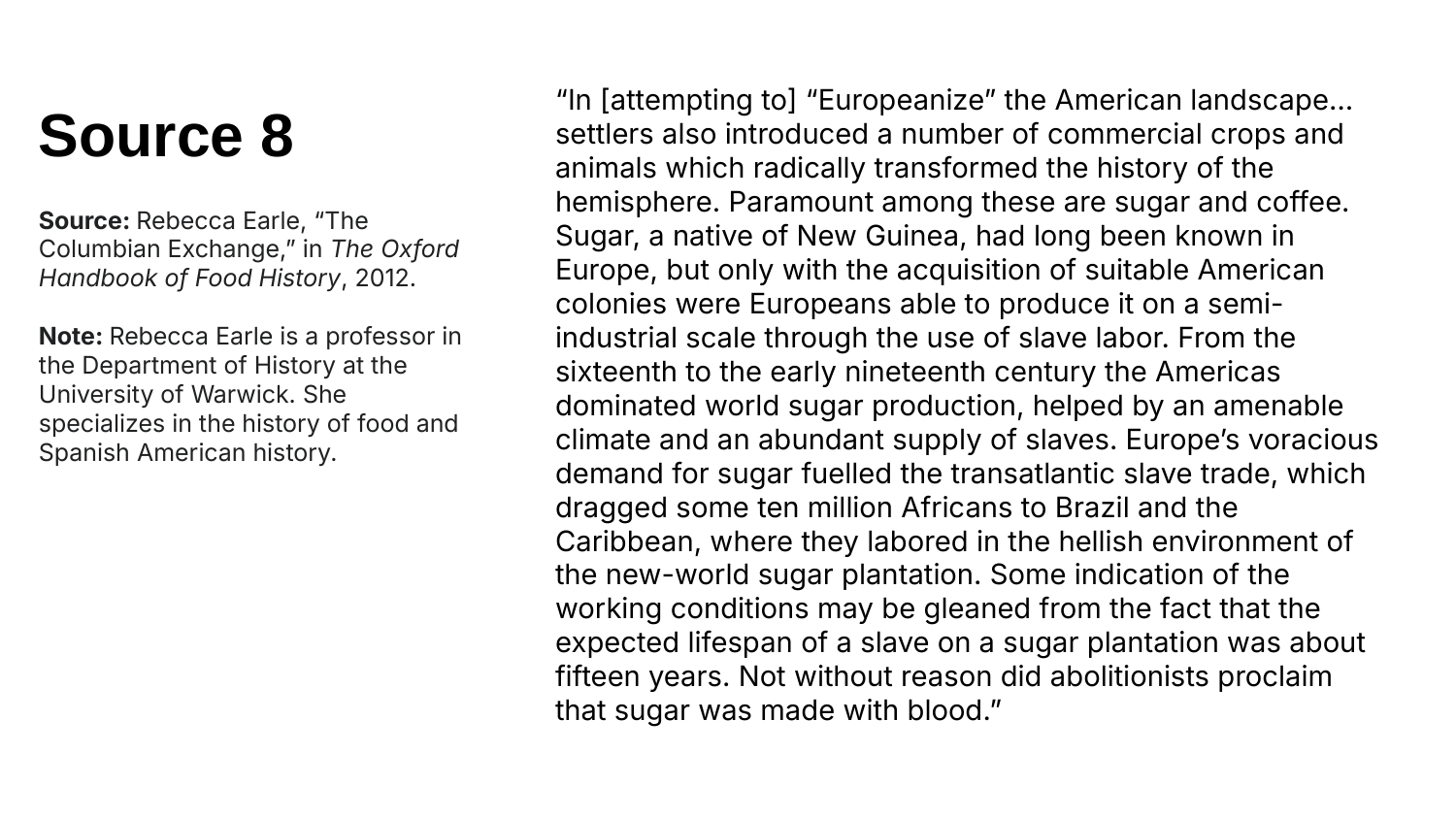

“In [attempting to] “Europeanize” the American landscape… settlers also introduced a number of commercial crops and animals which radically transformed the history of the hemisphere. Paramount among these are sugar and coffee. Sugar, a native of New Guinea, had long been known in Europe, but only with the acquisition of suitable American colonies were Europeans able to produce it on a semi-industrial scale through the use of slave labor. From the sixteenth to the early nineteenth century the Americas dominated world sugar production, helped by an amenable climate and an abundant supply of slaves. Europe’s voracious demand for sugar fuelled the transatlantic slave trade, which dragged some ten million Africans to Brazil and the Caribbean, where they labored in the hellish environment of the new-world sugar plantation. Some indication of the working conditions may be gleaned from the fact that the expected lifespan of a slave on a sugar plantation was about fifteen years. Not without reason did abolitionists proclaim that sugar was made with blood.”
Source 8

Source: Rebecca Earle, “The Columbian Exchange,” in The Oxford Handbook of Food History, 2012.

Note: Rebecca Earle is a professor in the Department of History at the University of Warwick. She specializes in the history of food and Spanish American history.